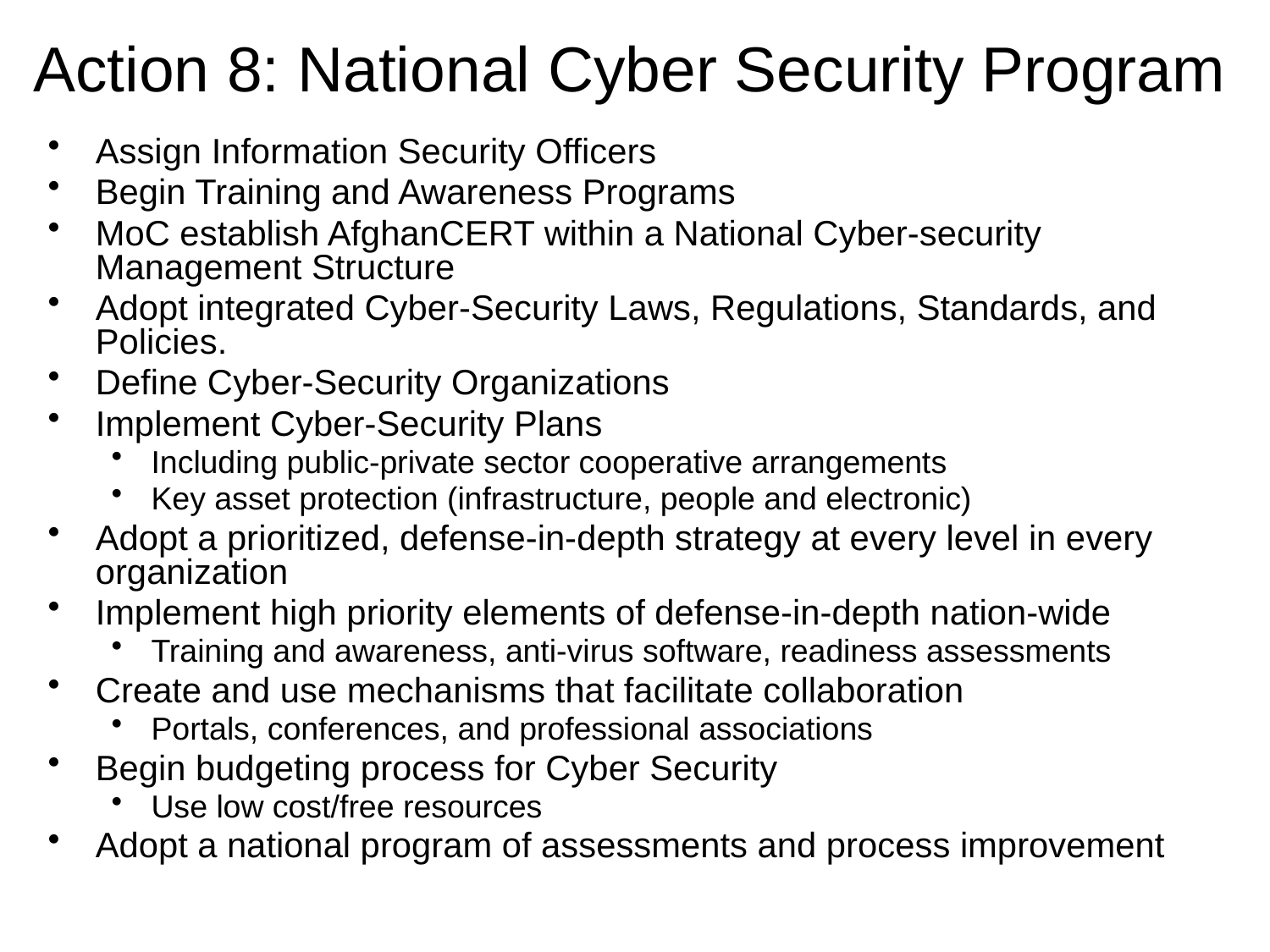

# Action 8: National Cyber Security Program
Assign Information Security Officers
Begin Training and Awareness Programs
MoC establish AfghanCERT within a National Cyber-security Management Structure
Adopt integrated Cyber-Security Laws, Regulations, Standards, and Policies.
Define Cyber-Security Organizations
Implement Cyber-Security Plans
Including public-private sector cooperative arrangements
Key asset protection (infrastructure, people and electronic)
Adopt a prioritized, defense-in-depth strategy at every level in every organization
Implement high priority elements of defense-in-depth nation-wide
Training and awareness, anti-virus software, readiness assessments
Create and use mechanisms that facilitate collaboration
Portals, conferences, and professional associations
Begin budgeting process for Cyber Security
Use low cost/free resources
Adopt a national program of assessments and process improvement